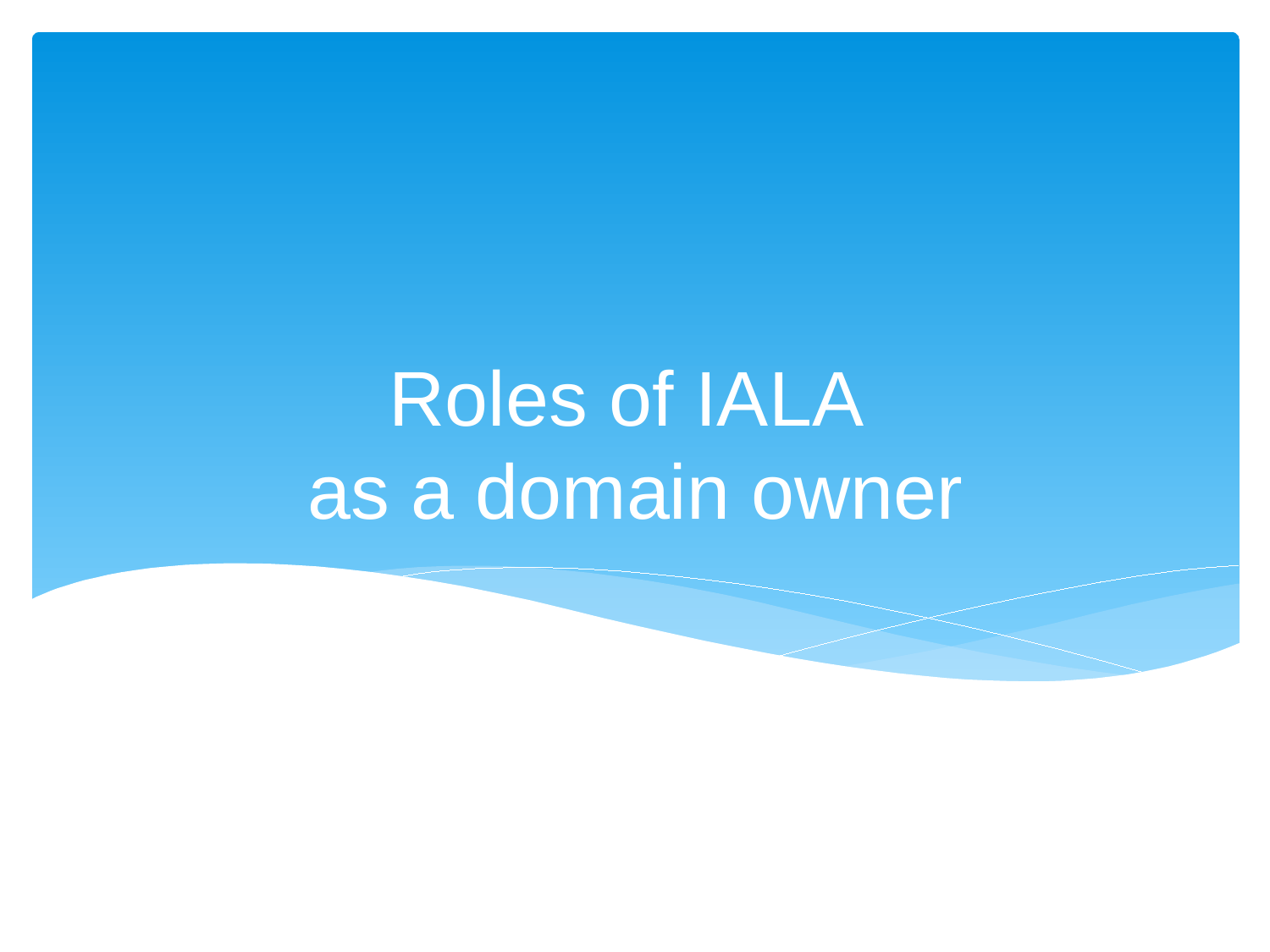

# Roles of IALA as a domain owner